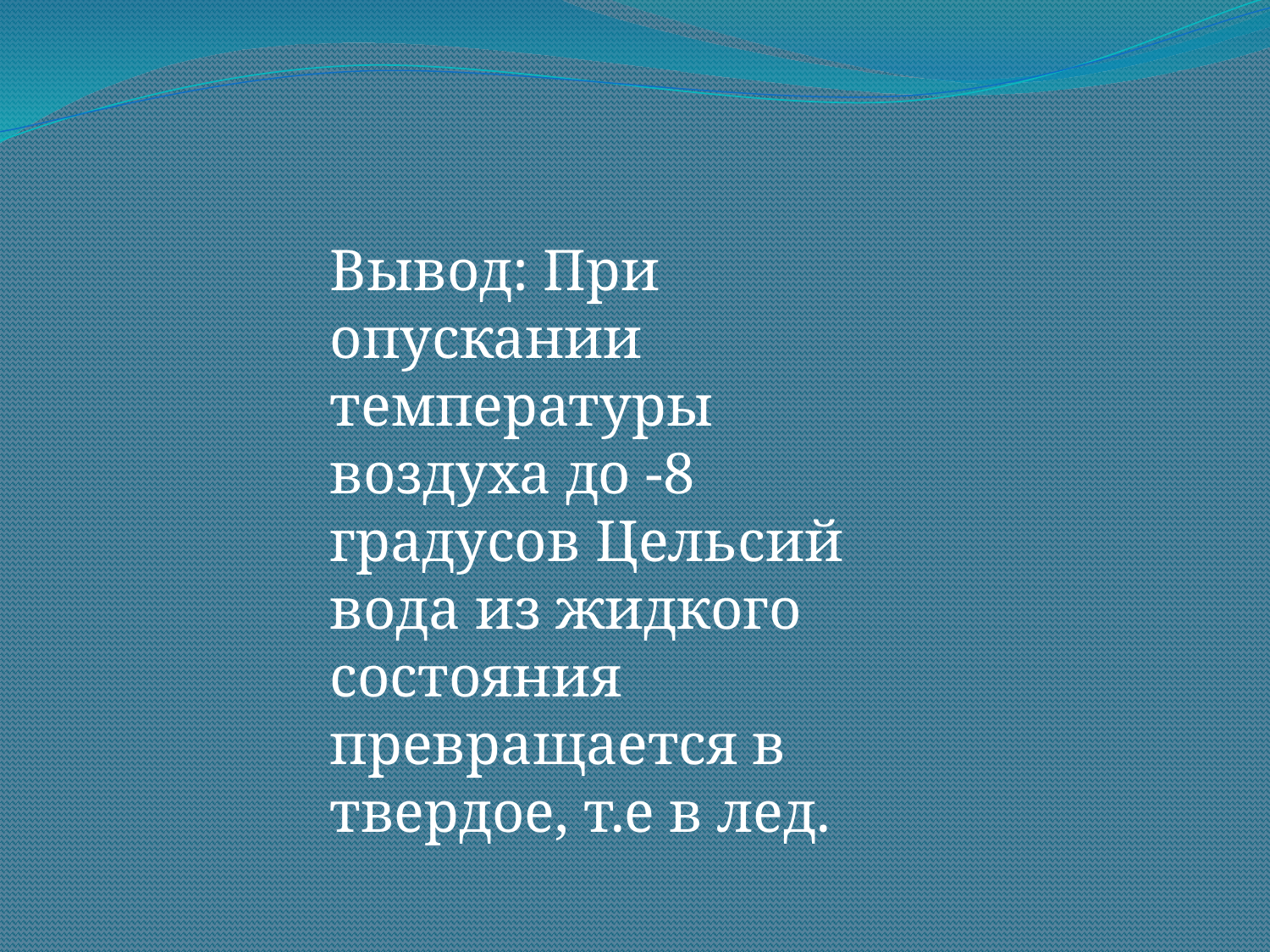

Вывод: При опускании температуры воздуха до -8 градусов Цельсий вода из жидкого состояния превращается в твердое, т.е в лед.